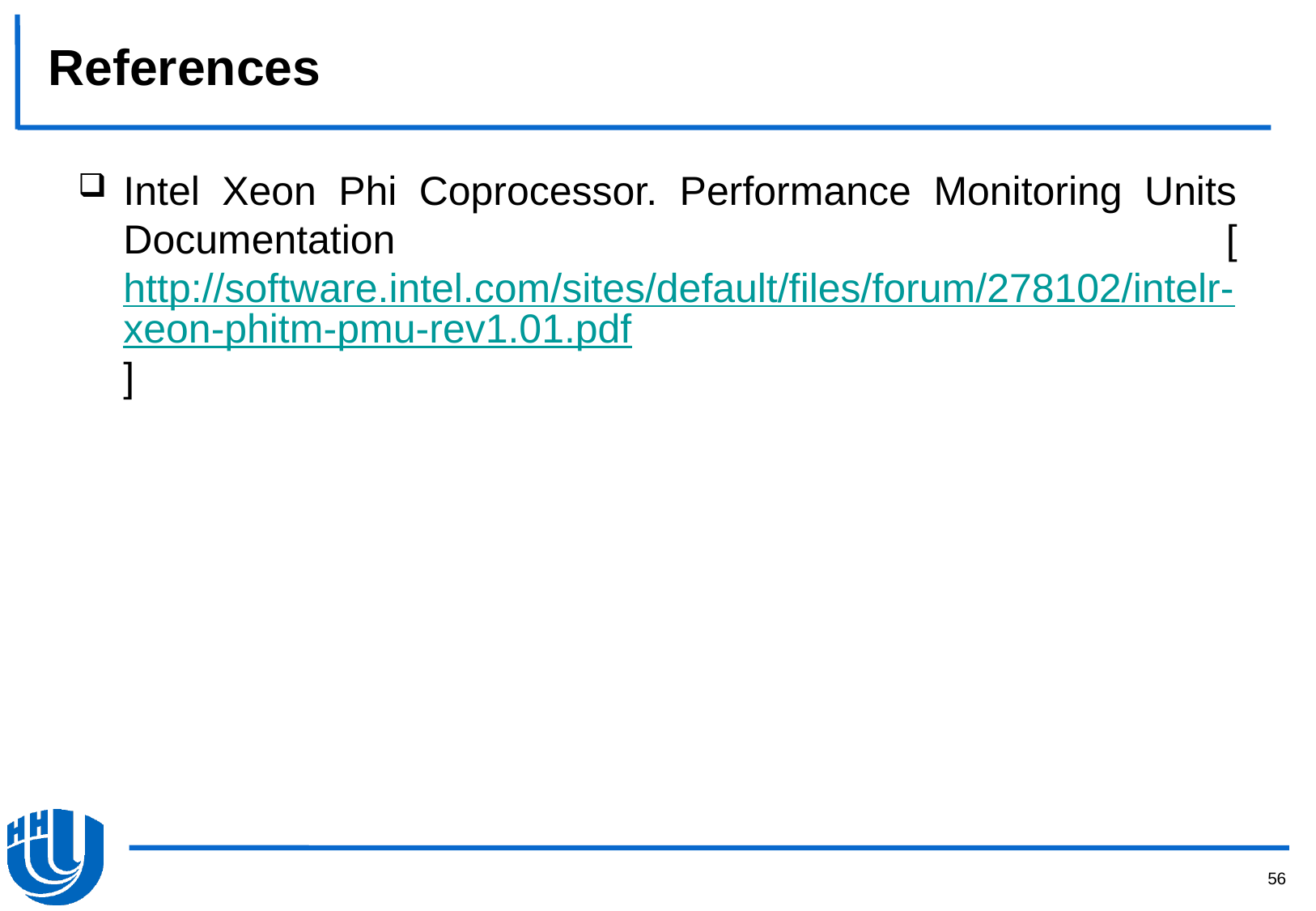

# References
Intel Xeon Phi Coprocessor. Performance Monitoring Units Documentation [http://software.intel.com/sites/default/files/forum/278102/intelr-xeon-phitm-pmu-rev1.01.pdf]
56